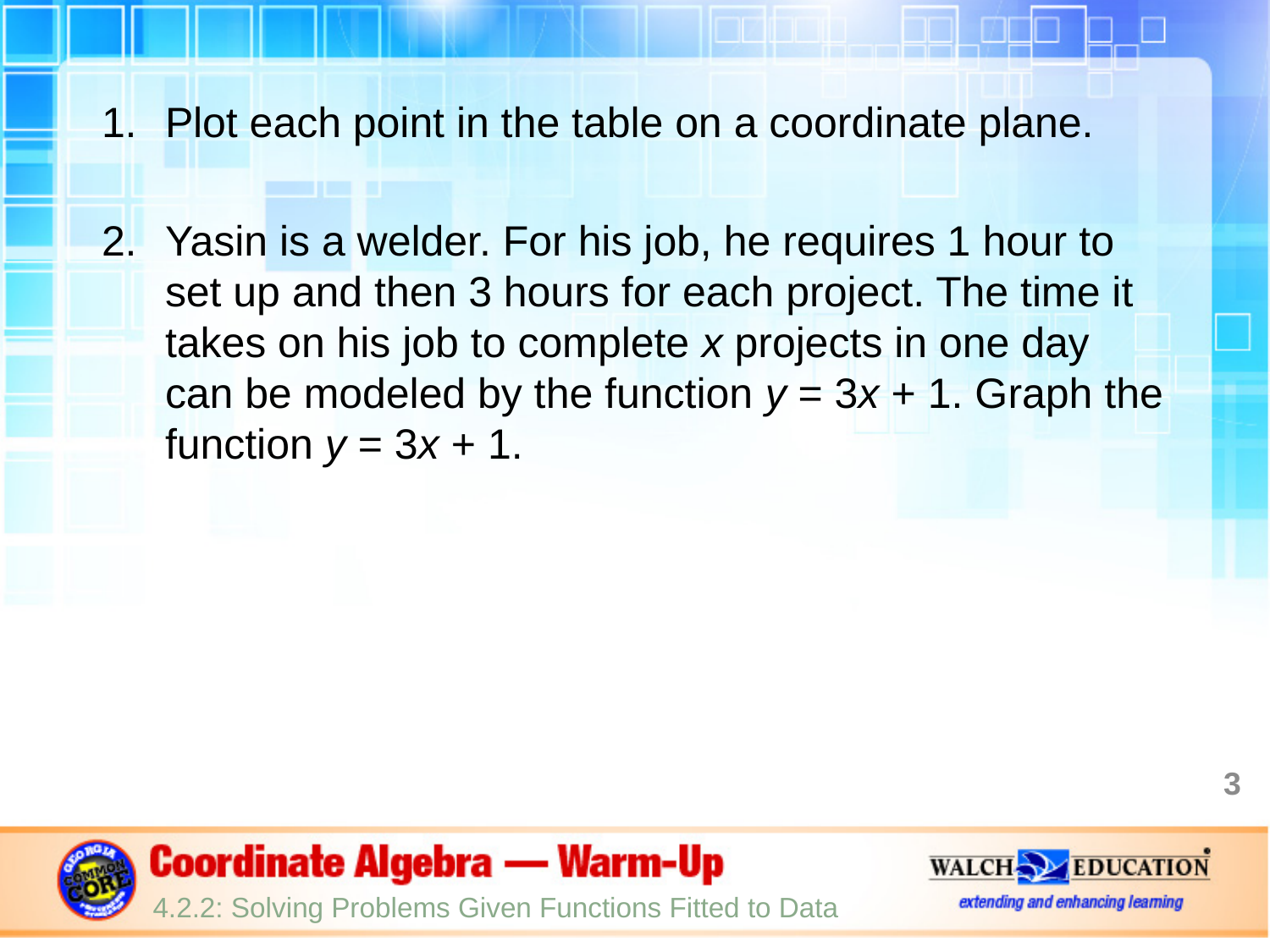

Plot each point in the table on a coordinate plane.

Yasin is a welder. For his job, he requires 1 hour to set up and then 3 hours for each project. The time it takes on his job to complete x projects in one day can be modeled by the function y = 3x + 1. Graph the function y = 3x + 1.

3
4.2.2: Solving Problems Given Functions Fitted to Data